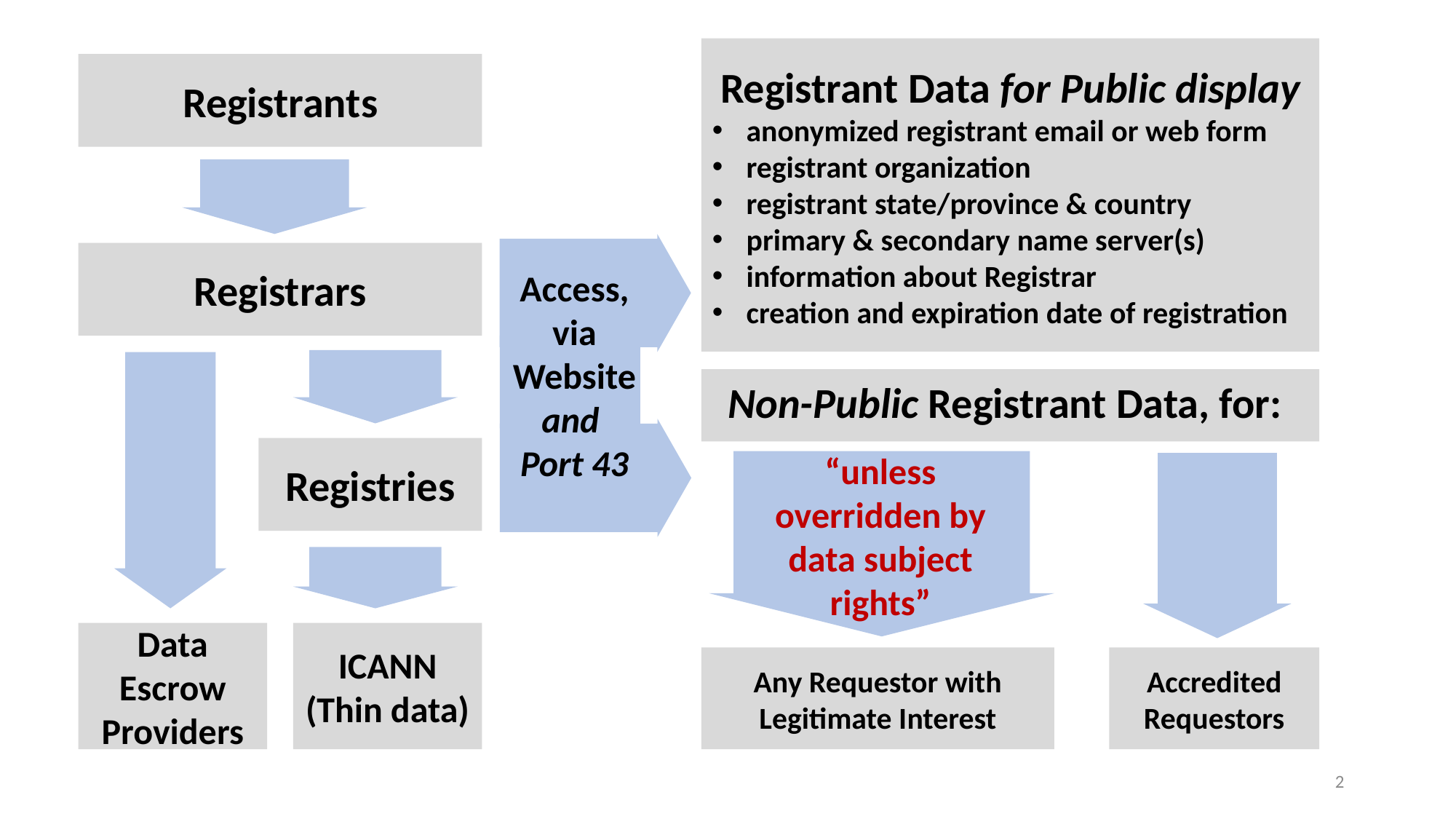

Registrant Data for Public display
anonymized registrant email or web form
registrant organization
registrant state/province & country
primary & secondary name server(s)
information about Registrar
creation and expiration date of registration
Registrants

Registrars
Access, via Website and
Port 43

Non-Public Registrant Data, for:

Registries

“unless overridden by data subject rights”

Data Escrow Providers
ICANN (Thin data)
Accredited Requestors
Any Requestor with Legitimate Interest
2